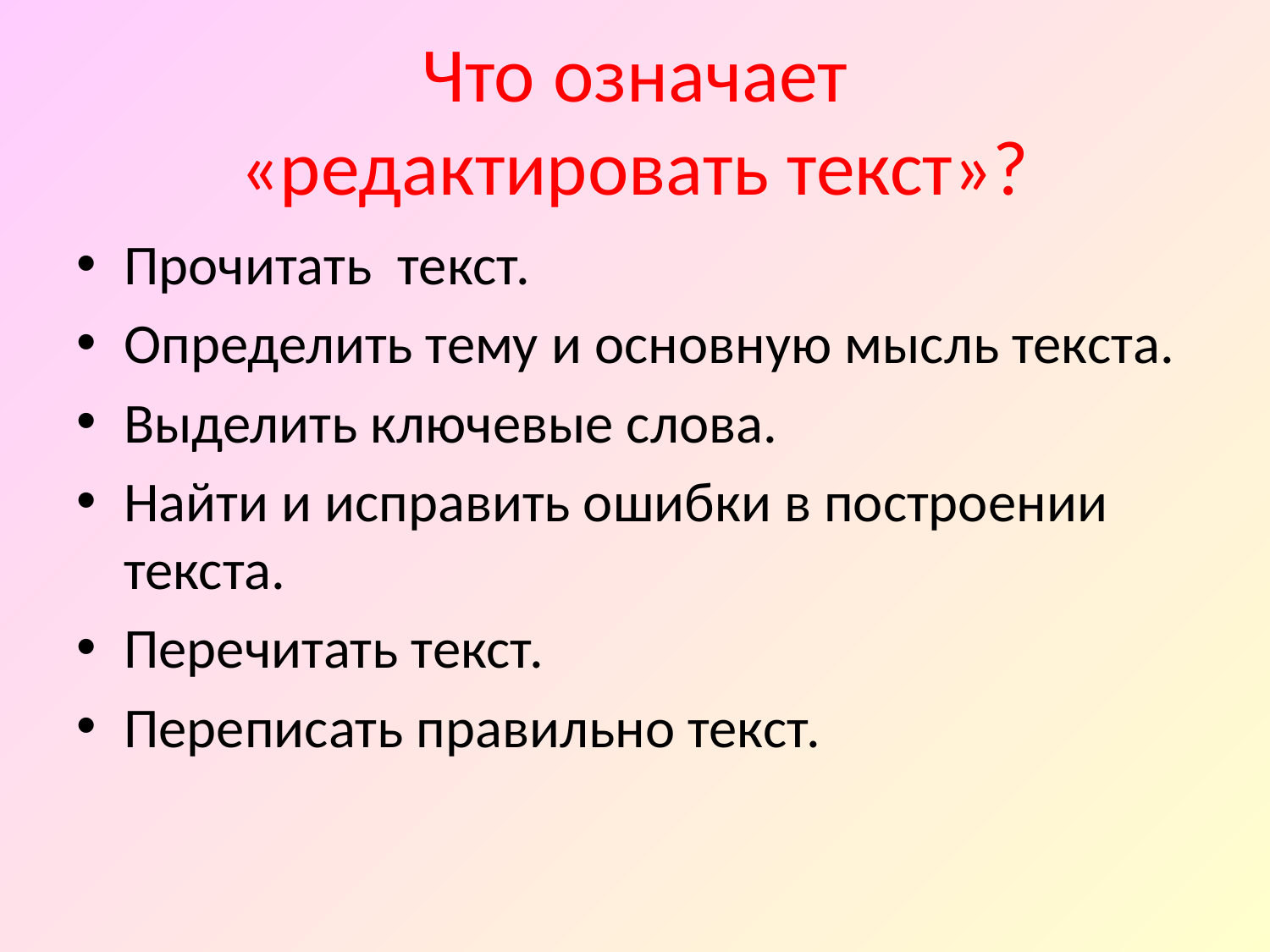

# Что означает «редактировать текст»?
Прочитать  текст.
Определить тему и основную мысль текста.
Выделить ключевые слова.
Найти и исправить ошибки в построении текста.
Перечитать текст.
Переписать правильно текст.